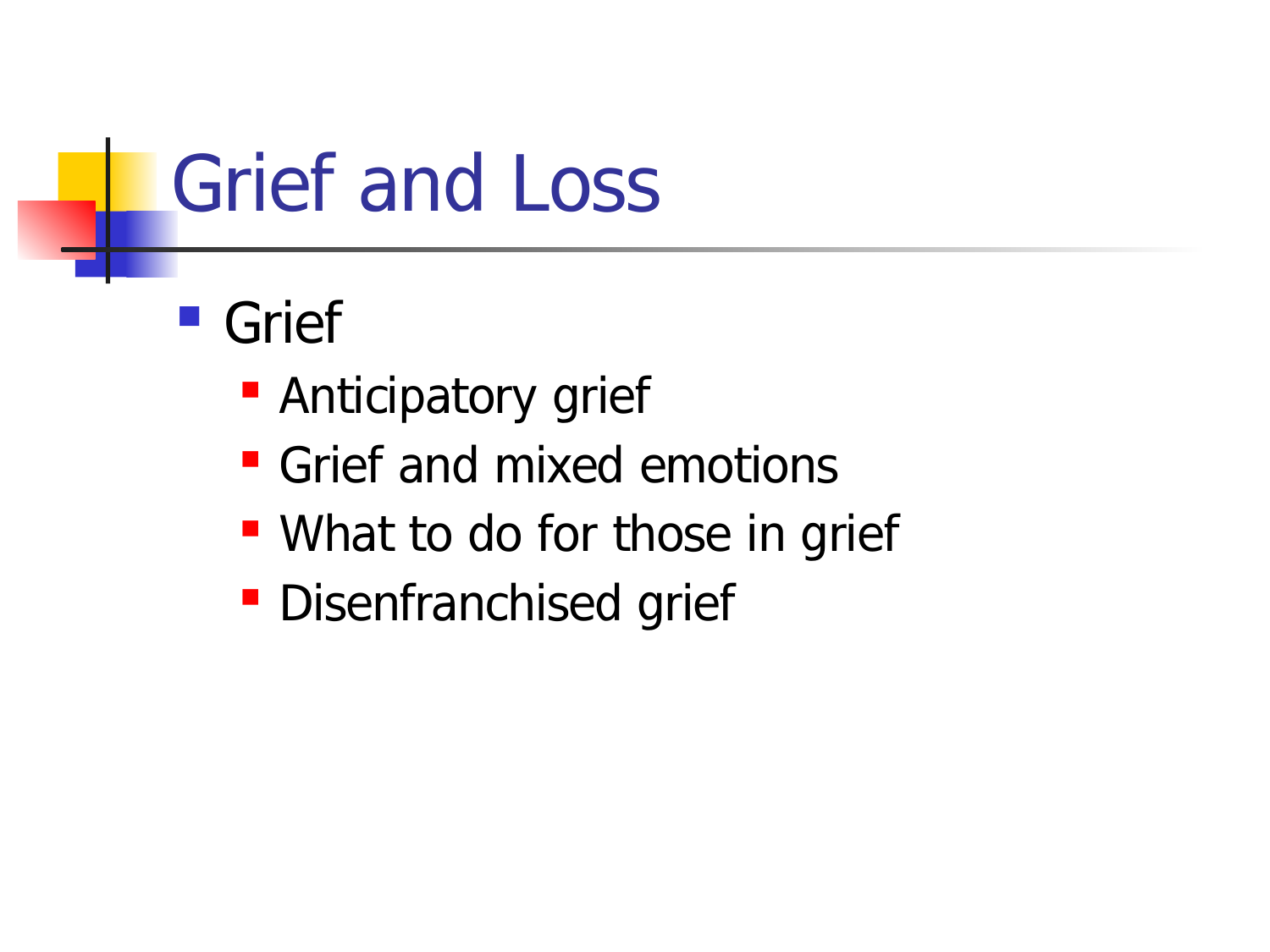

# Grief and Loss
Grief
Anticipatory grief
Grief and mixed emotions
What to do for those in grief
Disenfranchised grief